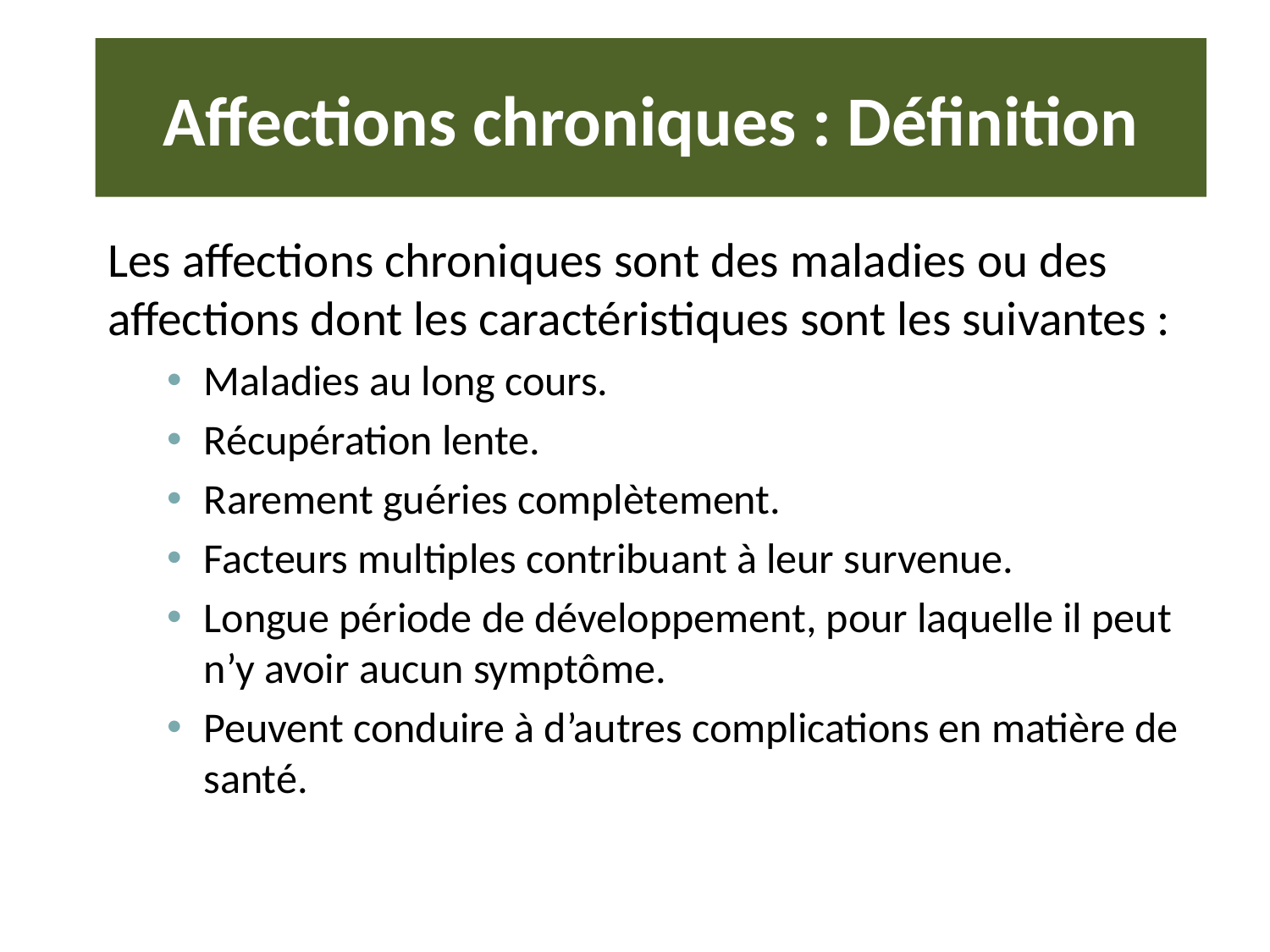

# Affections chroniques : Définition
Les affections chroniques sont des maladies ou des affections dont les caractéristiques sont les suivantes :
Maladies au long cours.
Récupération lente.
Rarement guéries complètement.
Facteurs multiples contribuant à leur survenue.
Longue période de développement, pour laquelle il peut n’y avoir aucun symptôme.
Peuvent conduire à d’autres complications en matière de santé.